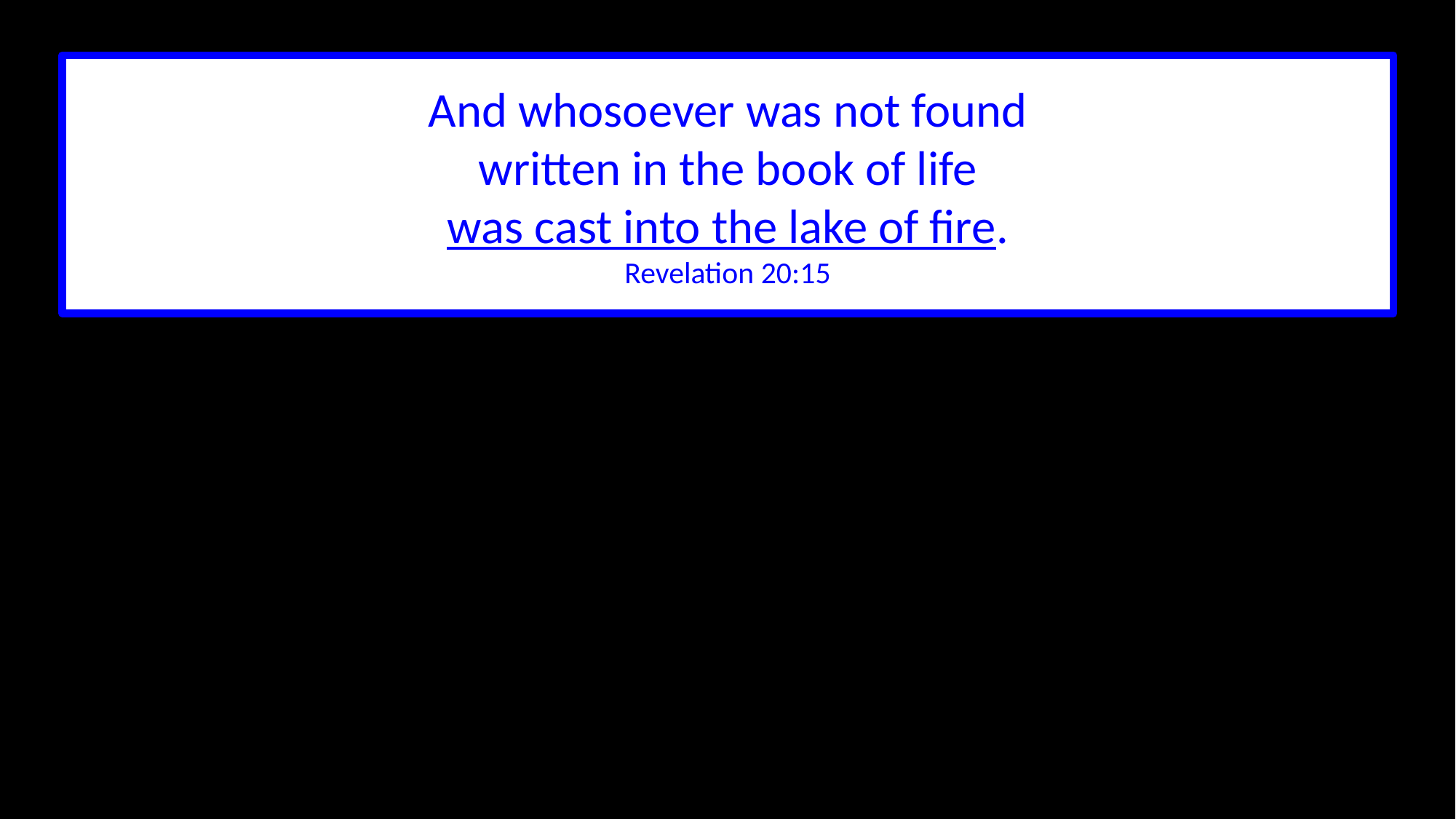

And whosoever was not found
written in the book of life
was cast into the lake of fire.
Revelation 20:15